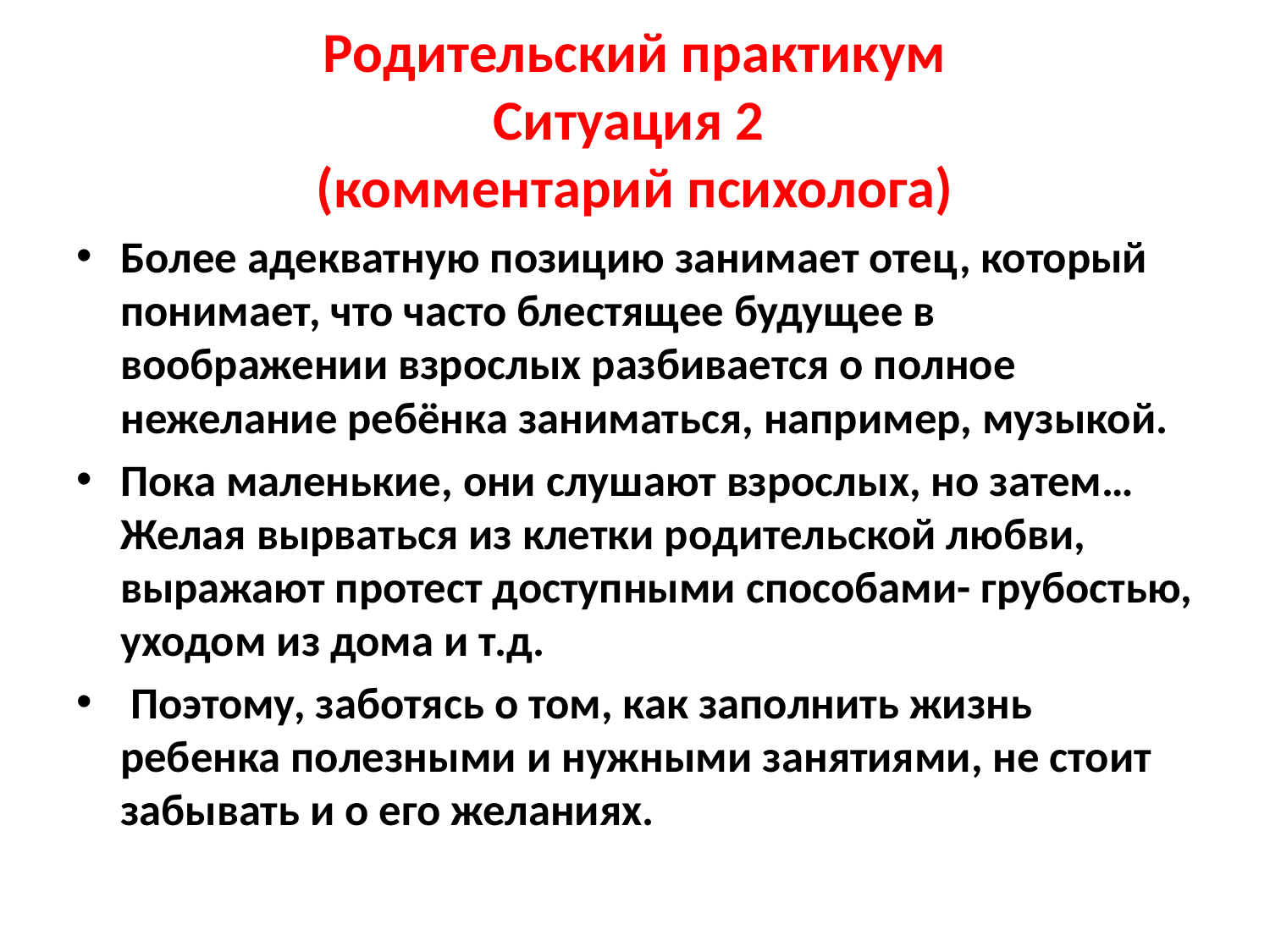

# Родительский практикум Ситуация 2 (комментарий психолога)
Более адекватную позицию занимает отец, который понимает, что часто блестящее будущее в воображении взрослых разбивается о полное нежелание ребёнка заниматься, например, музыкой.
Пока маленькие, они слушают взрослых, но затем… Желая вырваться из клетки родительской любви, выражают протест доступными способами- грубостью, уходом из дома и т.д.
 Поэтому, заботясь о том, как заполнить жизнь ребенка полезными и нужными занятиями, не стоит забывать и о его желаниях.